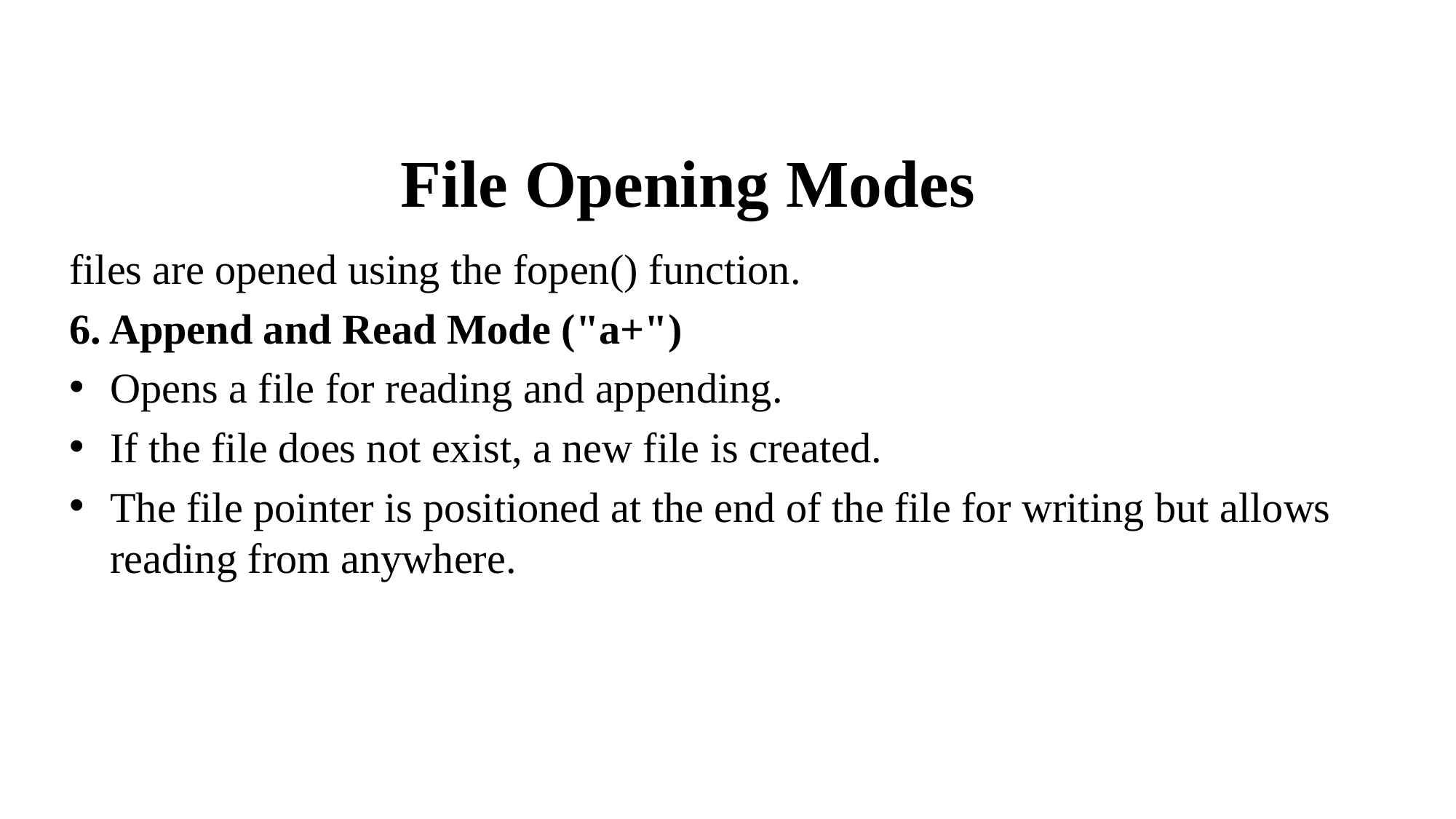

# File Opening Modes
files are opened using the fopen() function.
6. Append and Read Mode ("a+")
Opens a file for reading and appending.
If the file does not exist, a new file is created.
The file pointer is positioned at the end of the file for writing but allows reading from anywhere.